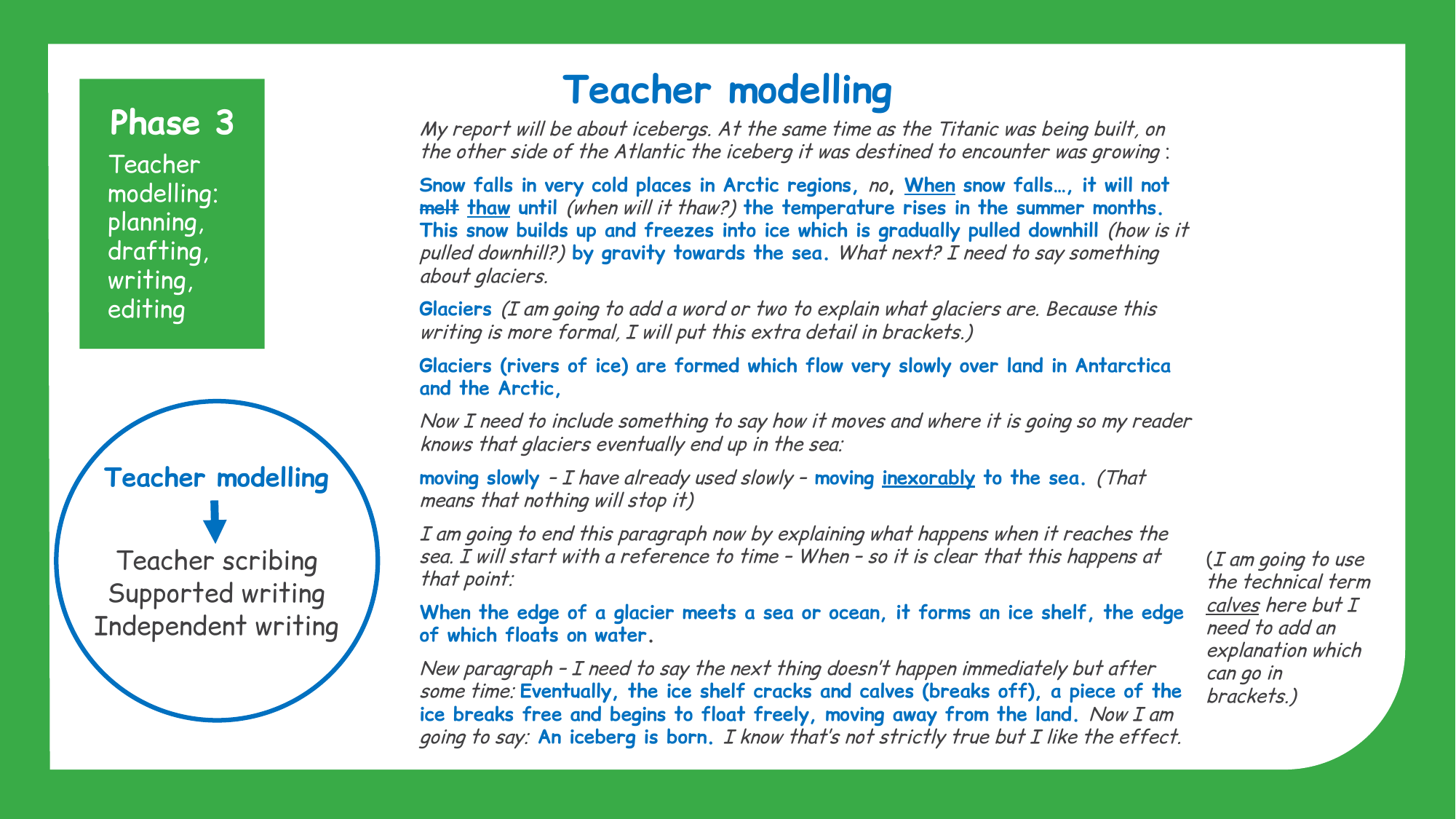

Teacher modelling
Phase 3
Teacher modelling: planning, drafting, writing, editing
My report will be about icebergs. At the same time as the Titanic was being built, on the other side of the Atlantic the iceberg it was destined to encounter was growing :
Snow falls in very cold places in Arctic regions, no, When snow falls…, it will not melt thaw until (when will it thaw?) the temperature rises in the summer months. This snow builds up and freezes into ice which is gradually pulled downhill (how is it pulled downhill?) by gravity towards the sea. What next? I need to say something about glaciers.
Glaciers (I am going to add a word or two to explain what glaciers are. Because this writing is more formal, I will put this extra detail in brackets.)
Glaciers (rivers of ice) are formed which flow very slowly over land in Antarctica and the Arctic,
Now I need to include something to say how it moves and where it is going so my reader knows that glaciers eventually end up in the sea:
moving slowly – I have already used slowly – moving inexorably to the sea. (That means that nothing will stop it)
I am going to end this paragraph now by explaining what happens when it reaches the sea. I will start with a reference to time – When – so it is clear that this happens at that point:
When the edge of a glacier meets a sea or ocean, it forms an ice shelf, the edge of which floats on water.
New paragraph – I need to say the next thing doesn’t happen immediately but after some time: Eventually, the ice shelf cracks and calves (breaks off), a piece of the ice breaks free and begins to float freely, moving away from the land. Now I am going to say: An iceberg is born. I know that’s not strictly true but I like the effect.

Teacher modelling
Teacher scribing
Supported writing
Independent writing
(I am going to use the technical term calves here but I need to add an explanation which can go in brackets.)